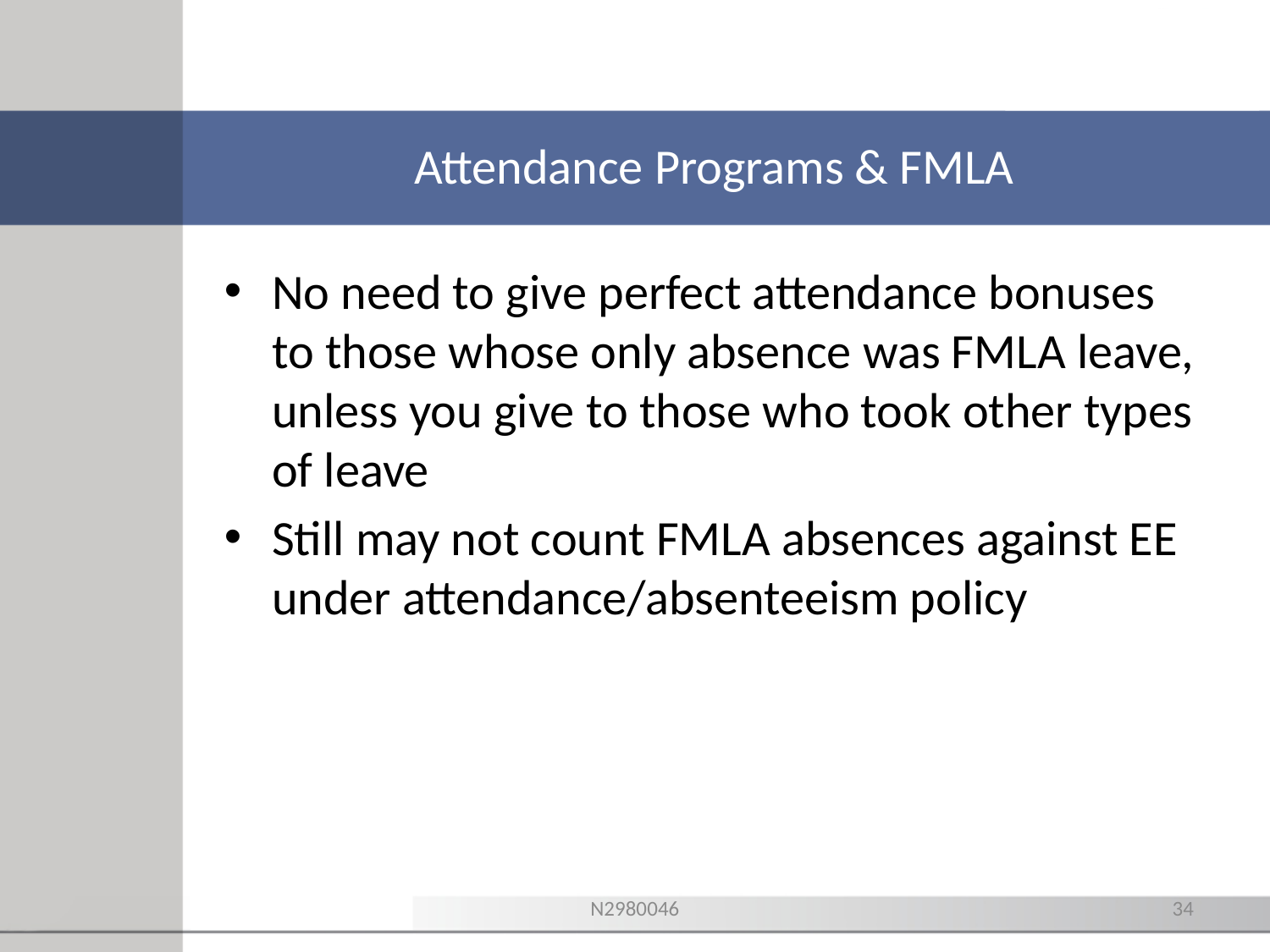

Attendance Programs & FMLA
No need to give perfect attendance bonuses to those whose only absence was FMLA leave, unless you give to those who took other types of leave
Still may not count FMLA absences against EE under attendance/absenteeism policy

N2980046
34